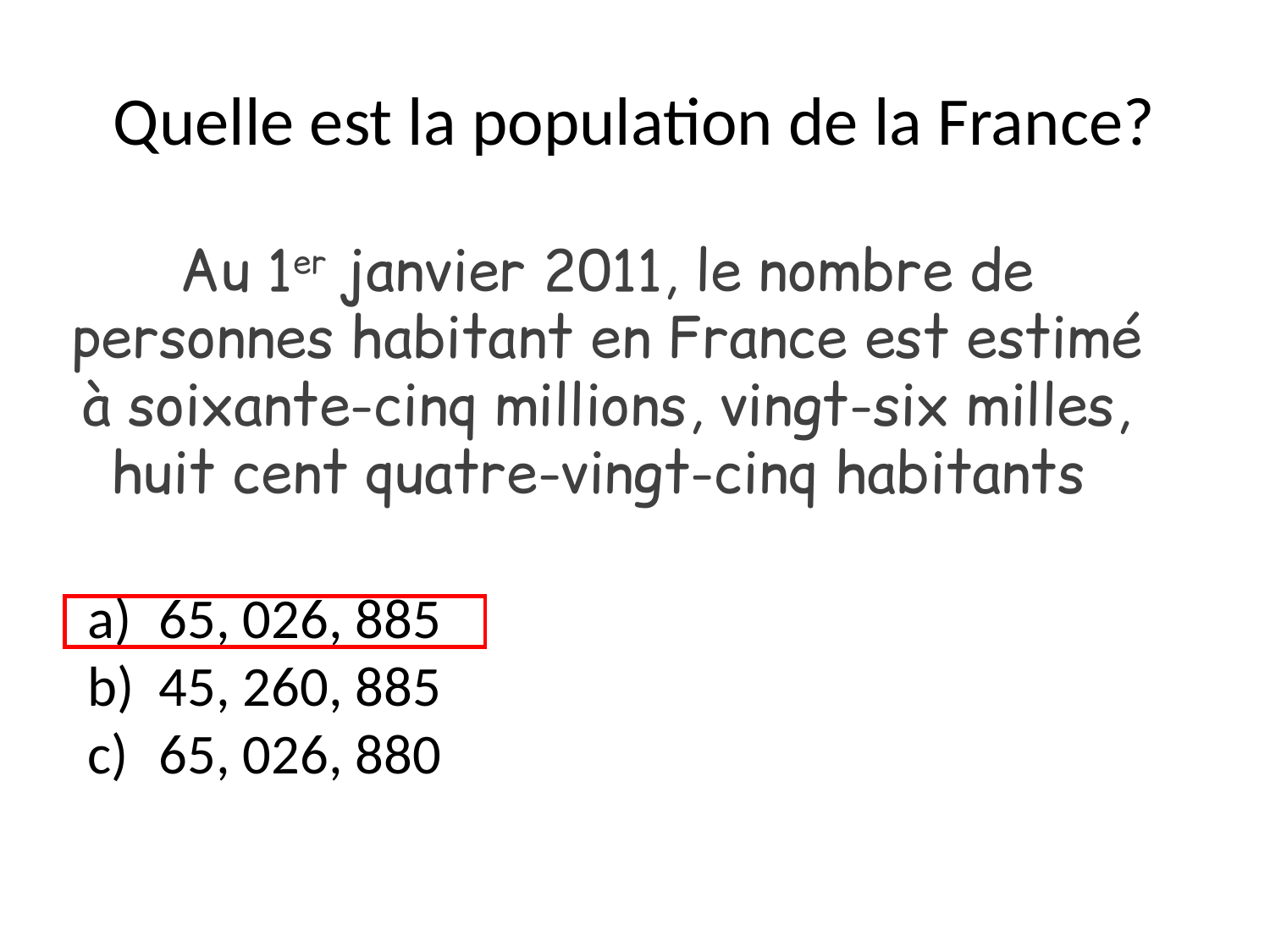

# Quelle est la population de la France?
Au 1er janvier 2011, le nombre de personnes habitant en France est estimé à soixante-cinq millions, vingt-six milles, huit cent quatre-vingt-cinq habitants
65, 026, 885
45, 260, 885
65, 026, 880